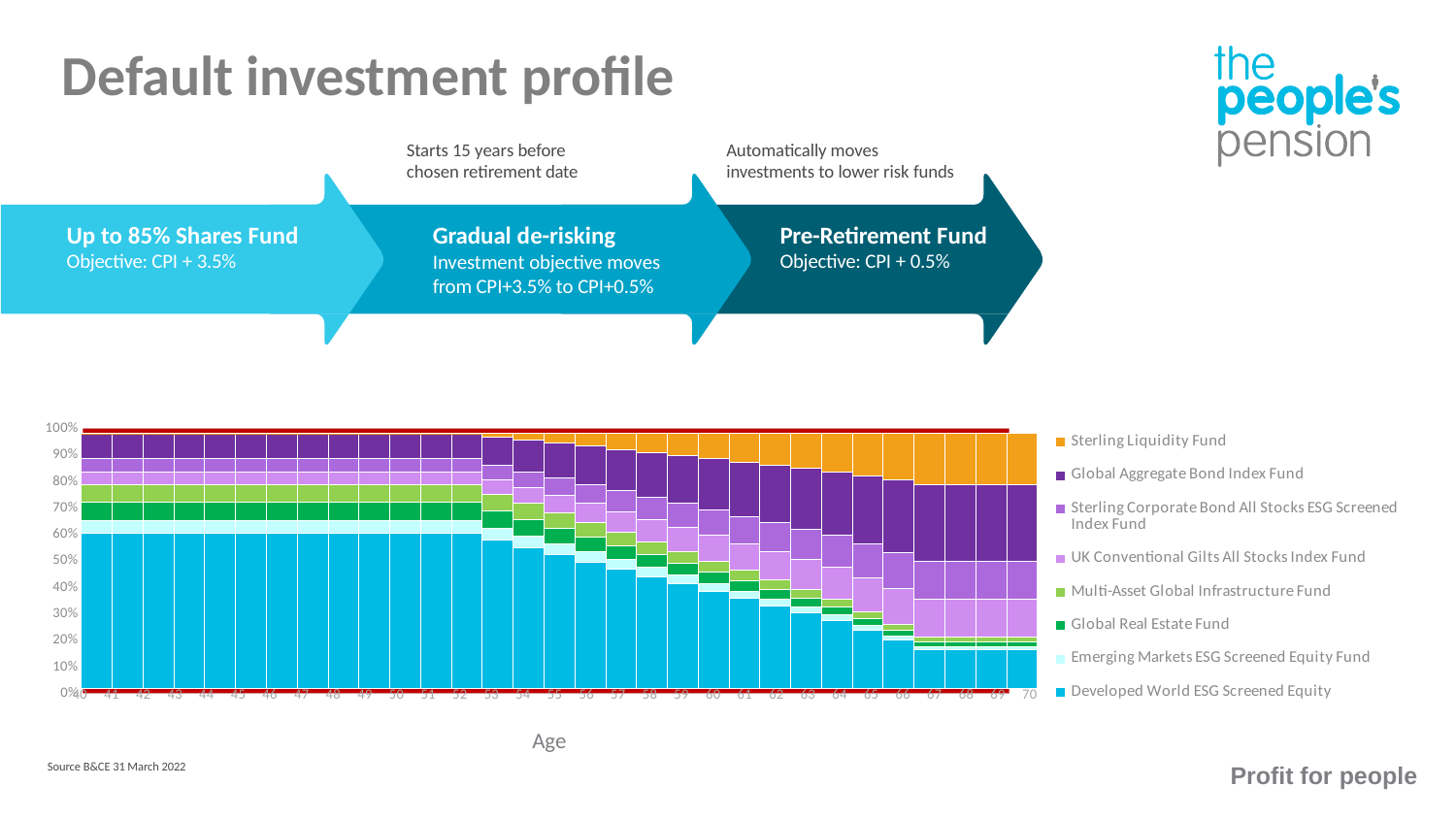

#
Default investment proﬁle
Starts 15 years before  chosen retirement date
Automatically moves  investments to lower risk funds

Up to 85% Shares Fund
Objective: CPI + 3.5%
Gradual de-risking  Investment objective moves  from CPI+3.5% to CPI+0.5%
Pre-Retirement Fund
Objective: CPI + 0.5%

### Chart

| Category | Global Real Estate Fund  |
|---|---|
| 40 | 0.06999999999999999 |
| 41 | 0.06999999999999999 |
| 42 | 0.06999999999999999 |
| 43 | 0.06999999999999999 |
| 44 | 0.06999999999999999 |
| 45 | 0.06999999999999999 |
| 46 | 0.06999999999999999 |
| 47 | 0.06999999999999999 |
| 48 | 0.06999999999999999 |
| 49 | 0.06999999999999999 |
| 50 | 0.06999999999999999 |
| 51 | 0.06999999999999999 |
| 52 | 0.06999999999999999 |
| 53 | 0.06671875 |
| 54 | 0.0634375 |
| 55 | 0.060156249999999994 |
| 56 | 0.05687499999999999 |
| 57 | 0.053593749999999996 |
| 58 | 0.050312499999999996 |
| 59 | 0.04703124999999999 |
| 60 | 0.04375 |
| 61 | 0.04046875 |
| 62 | 0.0371875 |
| 63 | 0.03390625 |
| 64 | 0.030624999999999996 |
| 65 | 0.026251749999999997 |
| 66 | 0.0218785 |
| 67 | 0.017499999999999998 |
| 68 | 0.017499999999999998 |
| 69 | 0.017499999999999998 |
| 70 | 0.017499999999999998 |

### Chart

| Category | Developed World ESG Screened Equity | Emerging Markets ESG Screened Equity Fund  | Global Real Estate Fund  | Multi-Asset Global Infrastructure Fund | UK Conventional Gilts All Stocks Index Fund | Sterling Corporate Bond All Stocks ESG Screened Index Fund  | Global Aggregate Bond Index Fund | Sterling Liquidity Fund  |
|---|---|---|---|---|---|---|---|---|
| 40 | 0.6096 | 0.05 | 0.06999999999999999 | 0.06999999999999999 | 0.05 | 0.05 | 0.1 | 0.0004 |
| 41 | 0.6096 | 0.05 | 0.06999999999999999 | 0.06999999999999999 | 0.05 | 0.05 | 0.1 | 0.0004 |
| 42 | 0.6096 | 0.05 | 0.06999999999999999 | 0.06999999999999999 | 0.05 | 0.05 | 0.1 | 0.0004 |
| 43 | 0.6096 | 0.05 | 0.06999999999999999 | 0.06999999999999999 | 0.05 | 0.05 | 0.1 | 0.0004 |
| 44 | 0.6096 | 0.05 | 0.06999999999999999 | 0.06999999999999999 | 0.05 | 0.05 | 0.1 | 0.0004 |
| 45 | 0.6096 | 0.05 | 0.06999999999999999 | 0.06999999999999999 | 0.05 | 0.05 | 0.1 | 0.0004 |
| 46 | 0.6096 | 0.05 | 0.06999999999999999 | 0.06999999999999999 | 0.05 | 0.05 | 0.1 | 0.0004 |
| 47 | 0.6096 | 0.05 | 0.06999999999999999 | 0.06999999999999999 | 0.05 | 0.05 | 0.1 | 0.0004 |
| 48 | 0.6096 | 0.05 | 0.06999999999999999 | 0.06999999999999999 | 0.05 | 0.05 | 0.1 | 0.0004 |
| 49 | 0.6096 | 0.05 | 0.06999999999999999 | 0.06999999999999999 | 0.05 | 0.05 | 0.1 | 0.0004 |
| 50 | 0.6096 | 0.05 | 0.06999999999999999 | 0.06999999999999999 | 0.05 | 0.05 | 0.1 | 0.0004 |
| 51 | 0.6096 | 0.05 | 0.06999999999999999 | 0.06999999999999999 | 0.05 | 0.05 | 0.1 | 0.0004 |
| 52 | 0.6096 | 0.05 | 0.06999999999999999 | 0.06999999999999999 | 0.05 | 0.05 | 0.1 | 0.0004 |
| 53 | 0.581025 | 0.04765625 | 0.06671875 | 0.06671875 | 0.05625 | 0.05625 | 0.1125 | 0.01288125 |
| 54 | 0.55245 | 0.045312500000000006 | 0.0634375 | 0.0634375 | 0.0625 | 0.0625 | 0.125 | 0.0253625 |
| 55 | 0.523875 | 0.04296875 | 0.060156249999999994 | 0.060156249999999994 | 0.06875 | 0.06875 | 0.1375 | 0.03784375 |
| 56 | 0.4953000000000001 | 0.04062500000000001 | 0.05687499999999999 | 0.05687499999999999 | 0.07500000000000001 | 0.07500000000000001 | 0.15000000000000002 | 0.050325 |
| 57 | 0.46672500000000006 | 0.03828125 | 0.053593749999999996 | 0.053593749999999996 | 0.08125 | 0.08125 | 0.1625 | 0.06280625 |
| 58 | 0.43815000000000004 | 0.0359375 | 0.050312499999999996 | 0.050312499999999996 | 0.0875 | 0.0875 | 0.175 | 0.07528750000000001 |
| 59 | 0.409575 | 0.03359375 | 0.04703124999999999 | 0.04703124999999999 | 0.09375 | 0.09375 | 0.1875 | 0.08776875 |
| 60 | 0.381 | 0.03125 | 0.04375 | 0.04375 | 0.1 | 0.1 | 0.2 | 0.10025 |
| 61 | 0.352425 | 0.02890625 | 0.04046875 | 0.04046875 | 0.10625 | 0.10625 | 0.2125 | 0.11273124999999999 |
| 62 | 0.32385 | 0.026562500000000003 | 0.0371875 | 0.0371875 | 0.1125 | 0.1125 | 0.225 | 0.1252125 |
| 63 | 0.295275 | 0.02421875 | 0.03390625 | 0.03390625 | 0.11875 | 0.11875 | 0.2375 | 0.13769374999999998 |
| 64 | 0.26670000000000005 | 0.021875000000000002 | 0.030624999999999996 | 0.030624999999999996 | 0.12499999999999999 | 0.12499999999999999 | 0.24999999999999997 | 0.150175 |
| 65 | 0.22861524 | 0.018751250000000004 | 0.026251749999999997 | 0.026251749999999997 | 0.13333 | 0.13333 | 0.26666 | 0.16681001 |
| 66 | 0.19053048 | 0.015627500000000003 | 0.0218785 | 0.0218785 | 0.14166 | 0.14166 | 0.28332 | 0.18344502000000001 |
| 67 | 0.1524 | 0.0125 | 0.017499999999999998 | 0.017499999999999998 | 0.15 | 0.15 | 0.3 | 0.2001 |
| 68 | 0.1524 | 0.0125 | 0.017499999999999998 | 0.017499999999999998 | 0.15 | 0.15 | 0.3 | 0.2001 |
| 69 | 0.1524 | 0.0125 | 0.017499999999999998 | 0.017499999999999998 | 0.15 | 0.15 | 0.3 | 0.2001 |
| 70 | 0.1524 | 0.0125 | 0.017499999999999998 | 0.017499999999999998 | 0.15 | 0.15 | 0.3 | 0.2001 |

### Chart

| Category | Sterling Liquidity fund  |
|---|---|
| 40 | 0.008 |
| 45 | 0.008 |
| 50 | 0.020125 |
| 55 | 0.08075000000000002 |
| 60 | 0.141375 |
| 65 | 0.202 |
| 70 | 0.202 |
| 75 | 0.202 |
Age
Source B&CE 31 March 2022
Profit for people